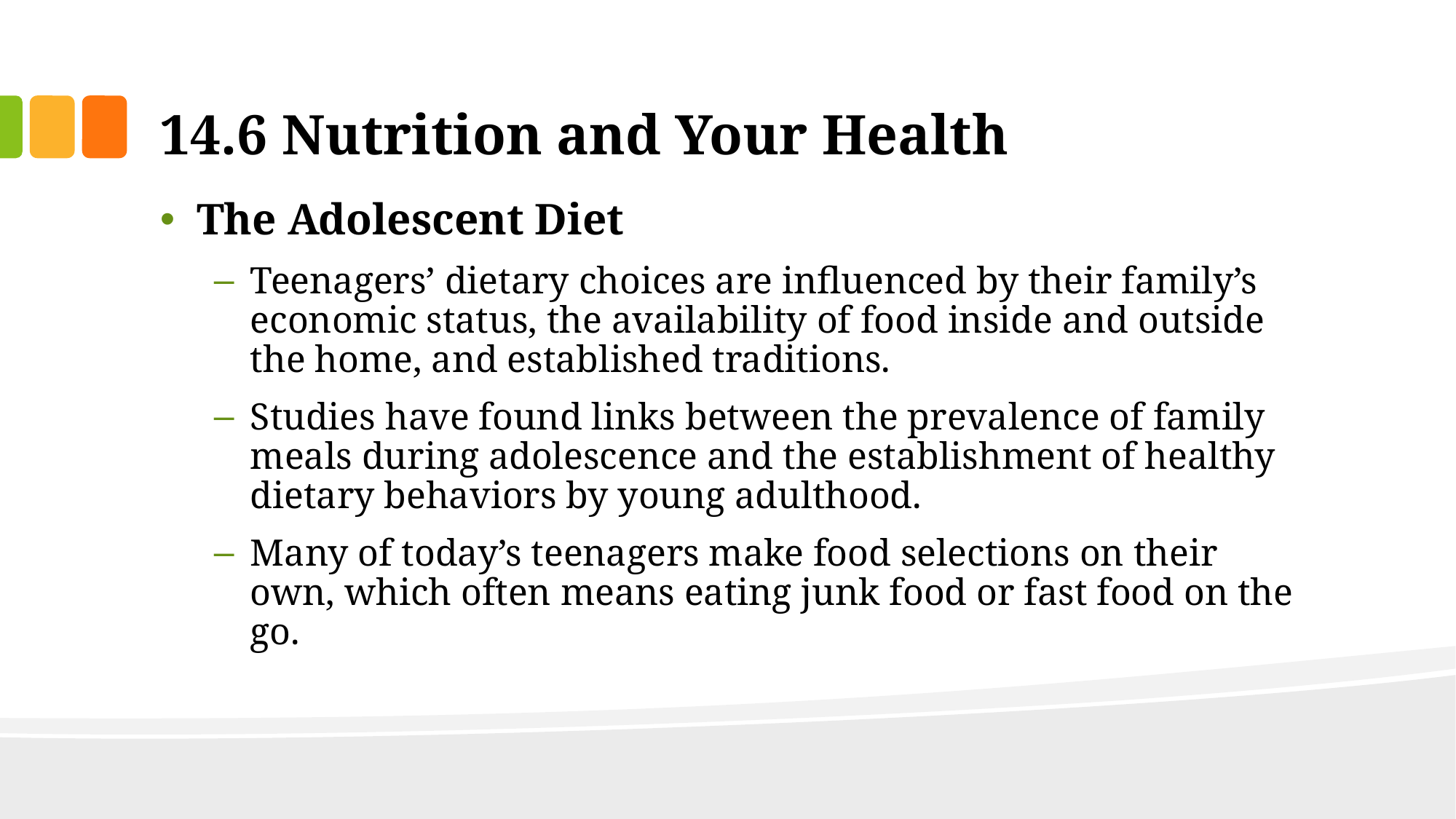

# 14.6 Nutrition and Your Health
The Adolescent Diet
Teenagers’ dietary choices are influenced by their family’s economic status, the availability of food inside and outside the home, and established traditions.
Studies have found links between the prevalence of family meals during adolescence and the establishment of healthy dietary behaviors by young adulthood.
Many of today’s teenagers make food selections on their own, which often means eating junk food or fast food on the go.